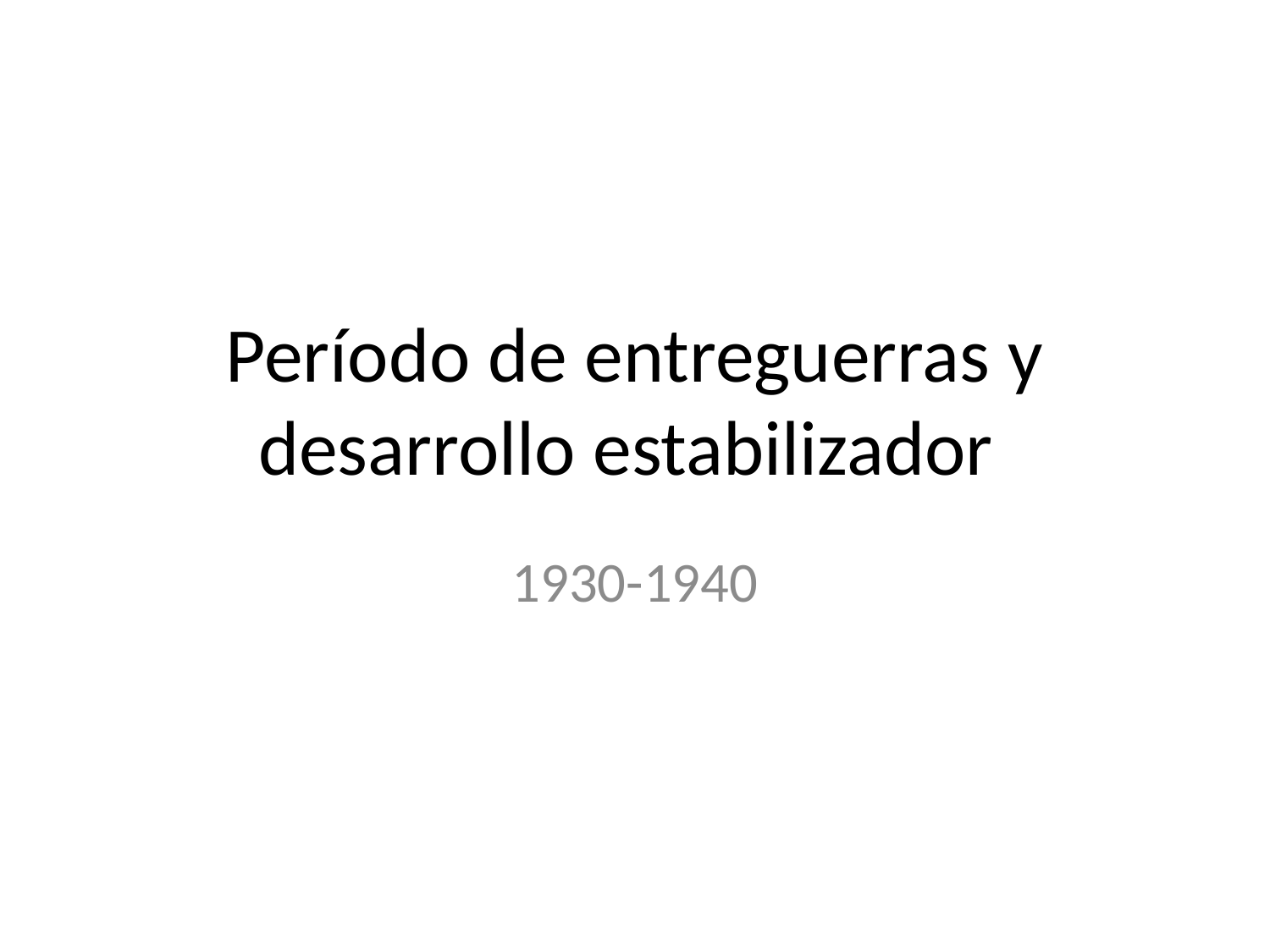

# Período de entreguerras y desarrollo estabilizador
1930-1940